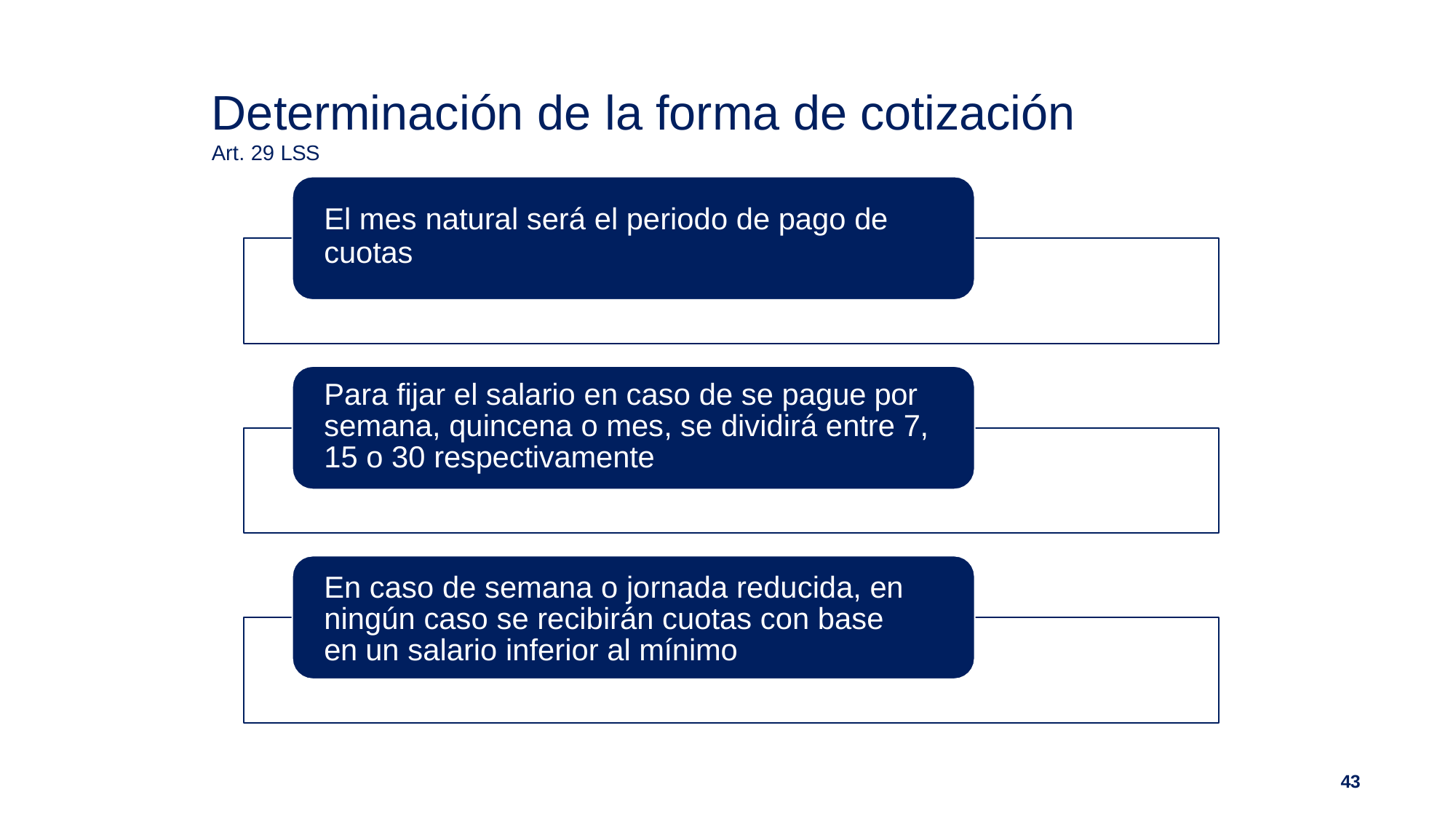

# Determinación de la forma de cotización
Art. 29 LSS

El mes natural será el periodo de pago de
cuotas

Para fijar el salario en caso de se pague por semana, quincena o mes, se dividirá entre 7, 15 o 30 respectivamente

En caso de semana o jornada reducida, en ningún caso se recibirán cuotas con base en un salario inferior al mínimo

43